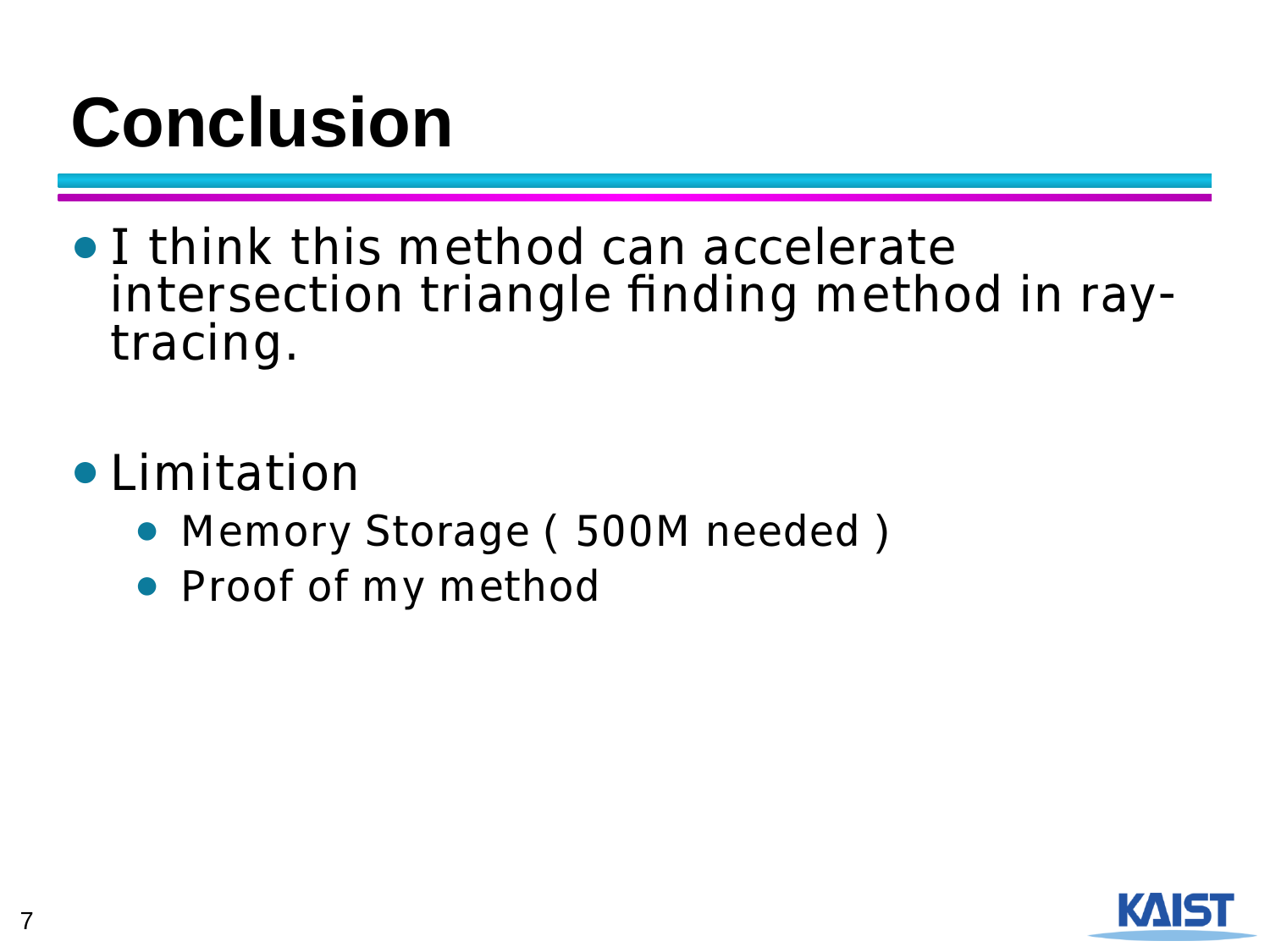

# Conclusion
I think this method can accelerate intersection triangle finding method in ray-tracing.

Limitation
Memory Storage ( 500M needed )
Proof of my method